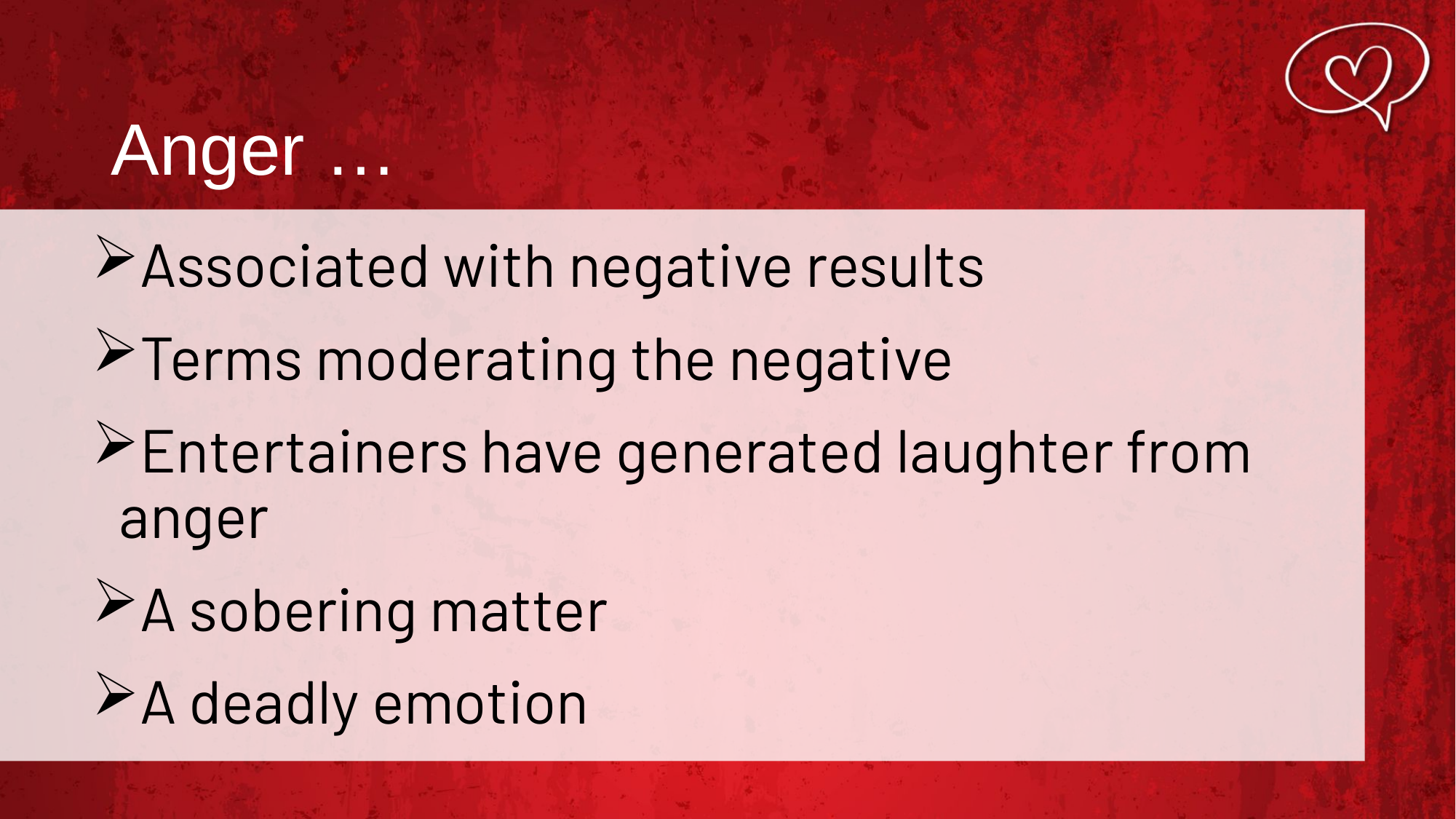

# Anger …
Associated with negative results
Terms moderating the negative
Entertainers have generated laughter from anger
A sobering matter
A deadly emotion